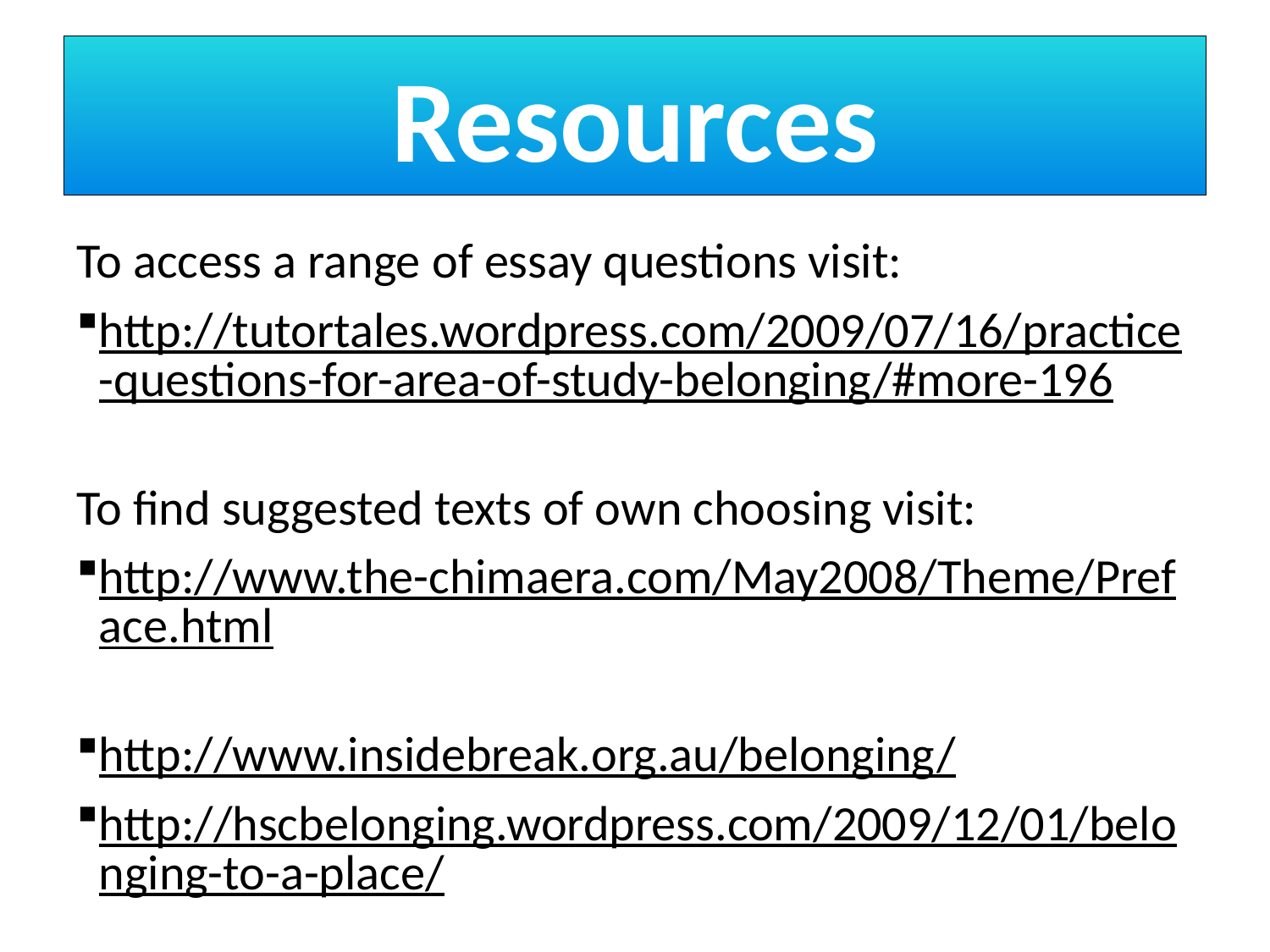

# Resources
To access a range of essay questions visit:
http://tutortales.wordpress.com/2009/07/16/practice-questions-for-area-of-study-belonging/#more-196
To find suggested texts of own choosing visit:
http://www.the-chimaera.com/May2008/Theme/Preface.html
http://www.insidebreak.org.au/belonging/
http://hscbelonging.wordpress.com/2009/12/01/belonging-to-a-place/